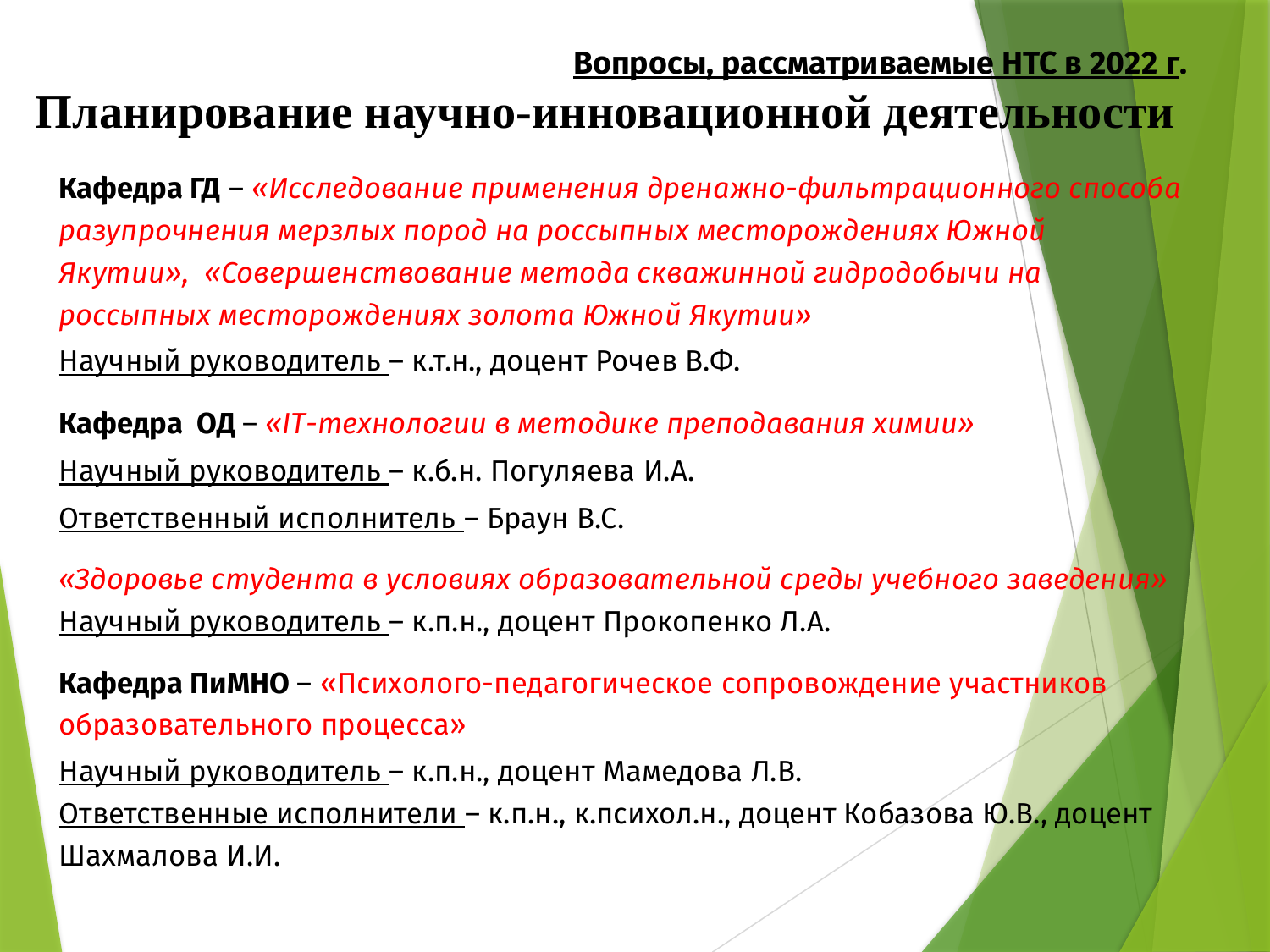

Вопросы, рассматриваемые НТС в 2022 г.
Планирование научно-инновационной деятельности
Кафедра ГД – «Исследование применения дренажно-фильтрационного способа разупрочнения мерзлых пород на россыпных месторождениях Южной Якутии»,  «Совершенствование метода скважинной гидродобычи на россыпных месторождениях золота Южной Якутии»
Научный руководитель – к.т.н., доцент Рочев В.Ф.

Кафедра  ОД – «IT-технологии в методике преподавания химии»
Научный руководитель – к.б.н. Погуляева И.А.
Ответственный исполнитель – Браун В.С.

«Здоровье студента в условиях образовательной среды учебного заведения»
Научный руководитель – к.п.н., доцент Прокопенко Л.А.

Кафедра ПиМНО – «Психолого-педагогическое сопровождение участников образовательного процесса»
Научный руководитель – к.п.н., доцент Мамедова Л.В.
Ответственные исполнители – к.п.н., к.психол.н., доцент Кобазова Ю.В., доцент Шахмалова И.И.